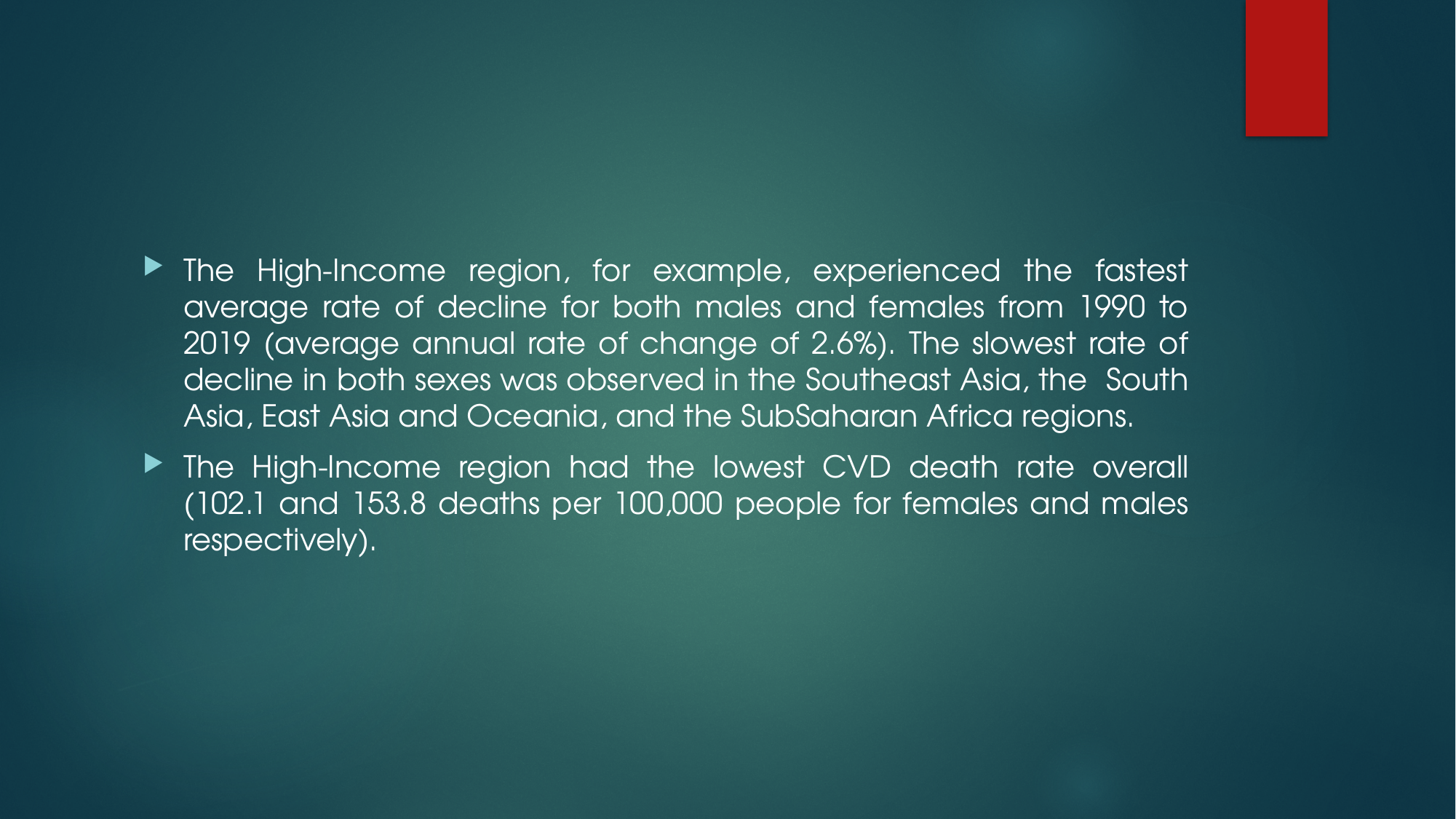

The High-Income region, for example, experienced the fastest average rate of decline for both males and females from 1990 to 2019 (average annual rate of change of 2.6%). The slowest rate of decline in both sexes was observed in the Southeast Asia, the  South Asia, East Asia and Oceania, and the SubSaharan Africa regions.
The High-Income region had the lowest CVD death rate overall (102.1 and 153.8 deaths per 100,000 people for females and males respectively).